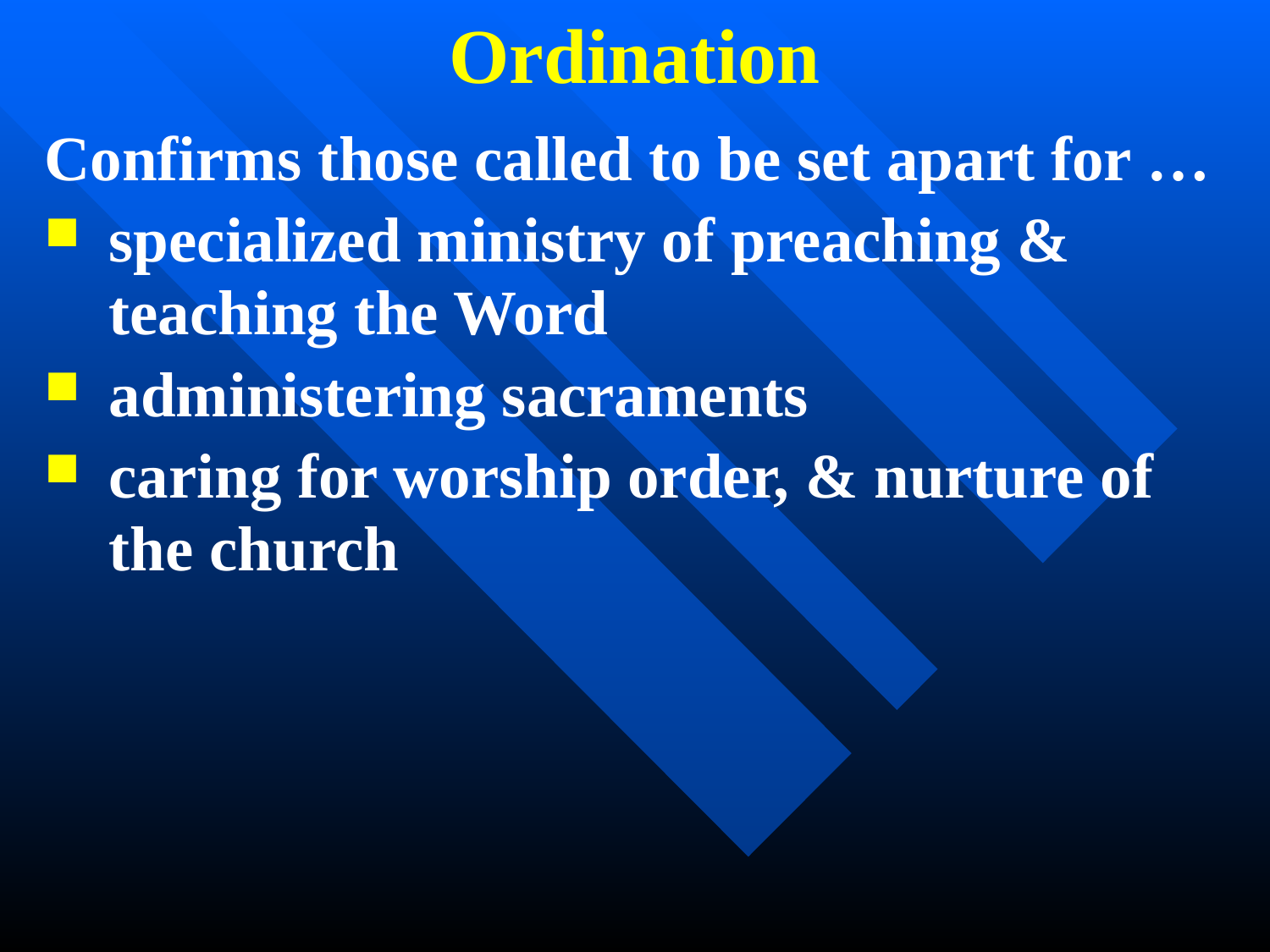

Ordination
Confirms those called to be set apart for …
specialized ministry of preaching & teaching the Word
administering sacraments
caring for worship order, & nurture of the church